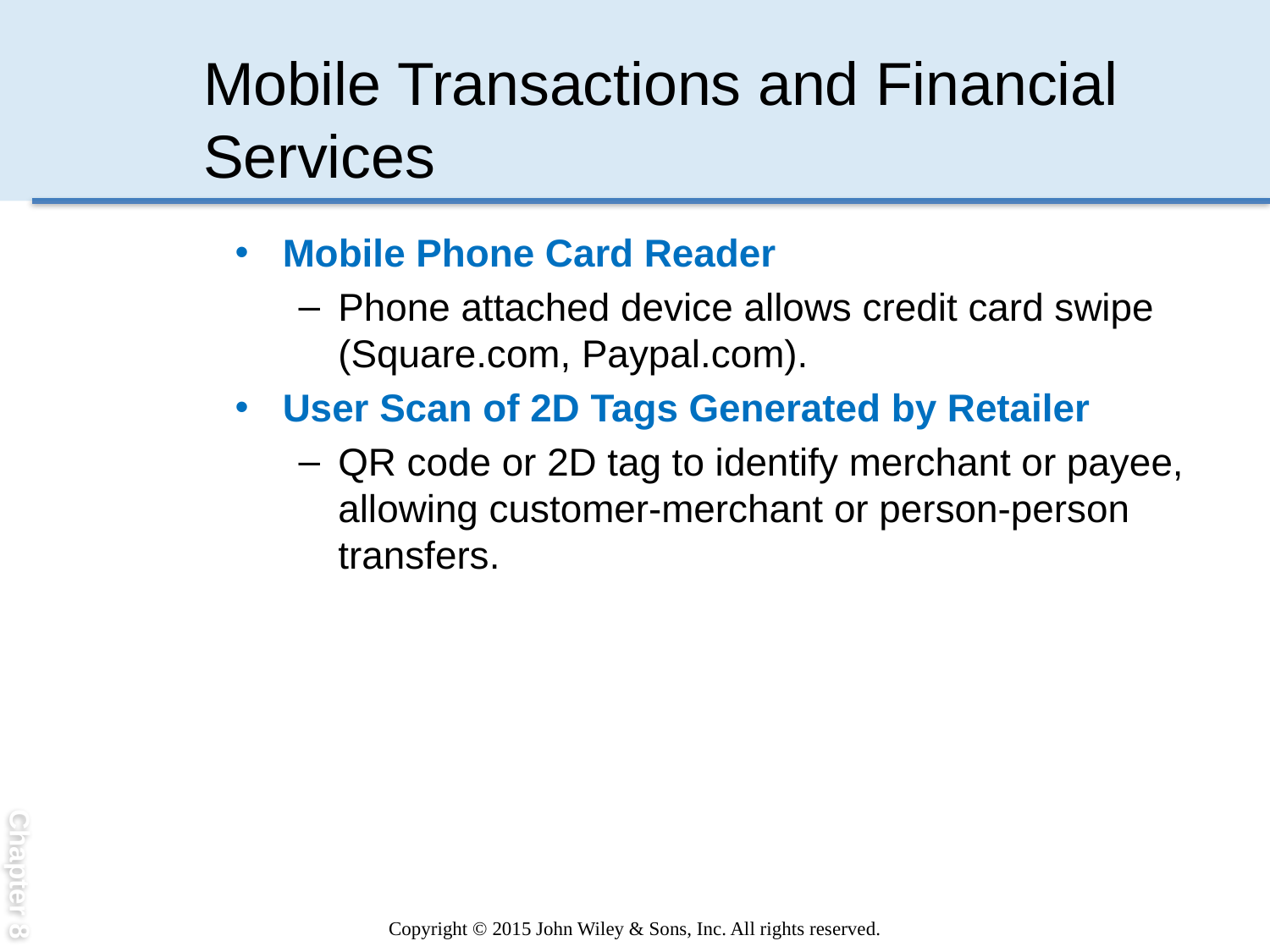

Chapter 8
# Mobile Transactions and Financial Services
Mobile Phone Card Reader
Phone attached device allows credit card swipe (Square.com, Paypal.com).
User Scan of 2D Tags Generated by Retailer
QR code or 2D tag to identify merchant or payee, allowing customer-merchant or person-person transfers.